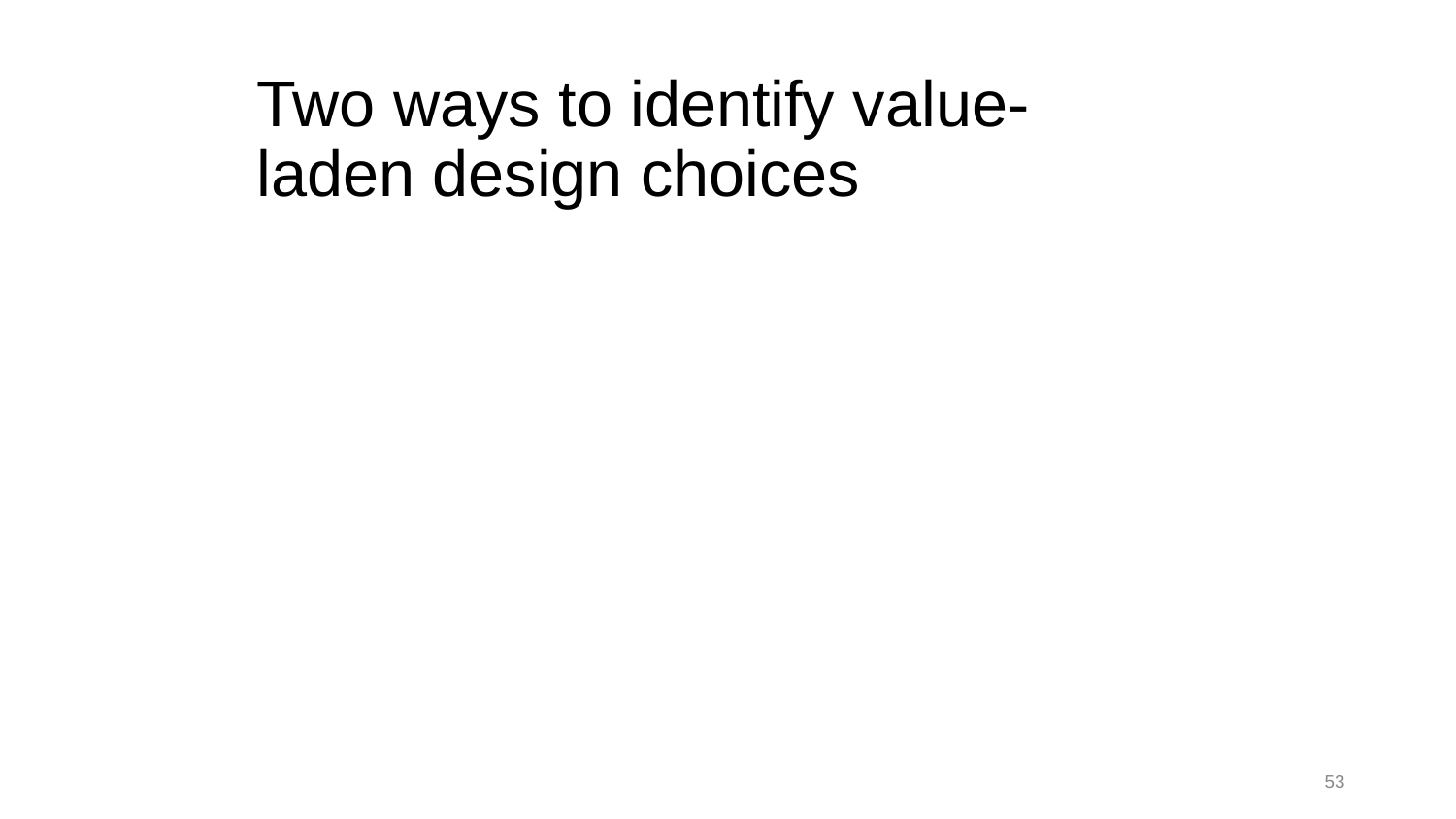

# Two ways to identify value-laden design choices

53